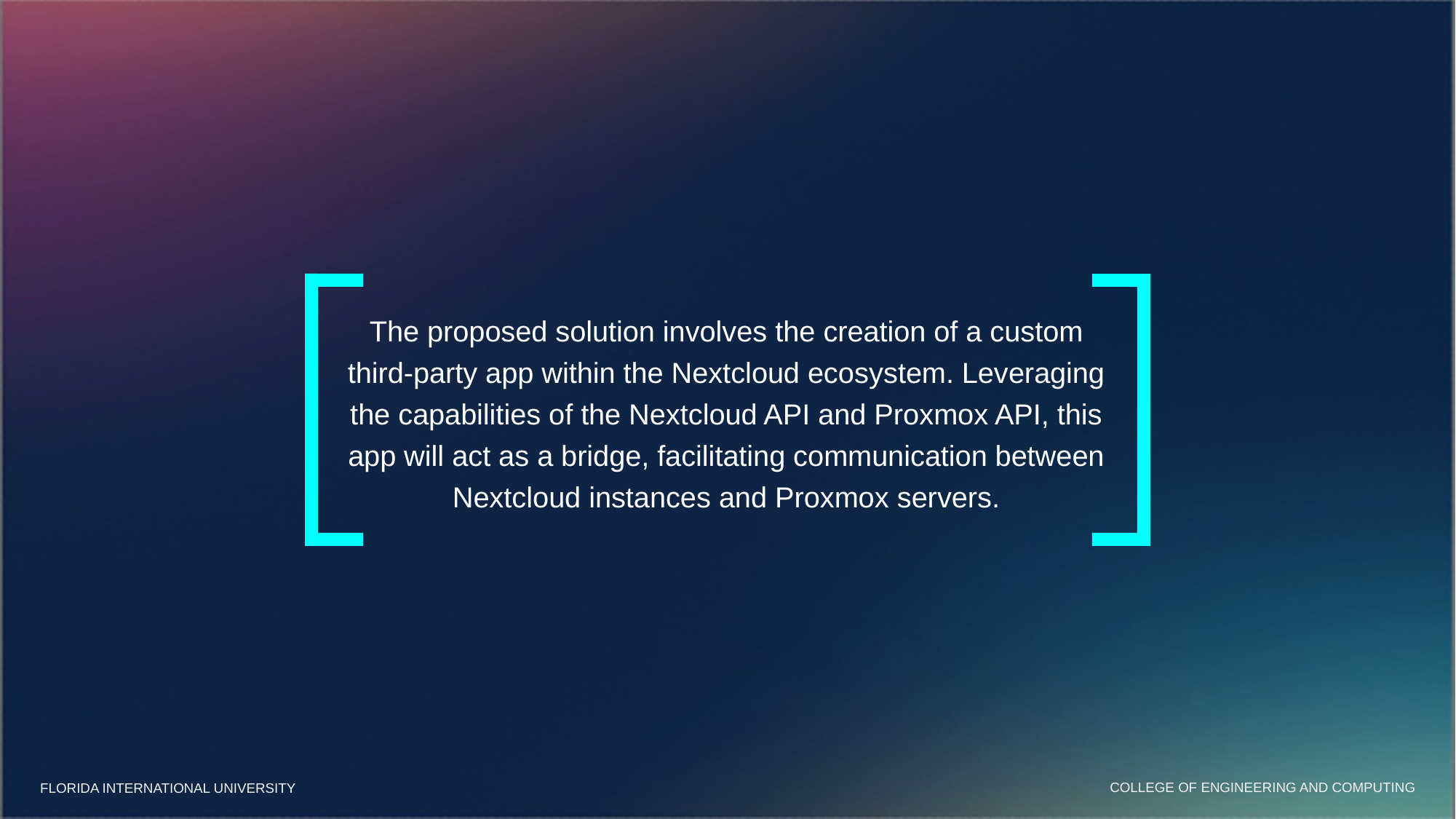

The proposed solution involves the creation of a custom third-party app within the Nextcloud ecosystem. Leveraging the capabilities of the Nextcloud API and Proxmox API, this app will act as a bridge, facilitating communication between Nextcloud instances and Proxmox servers.